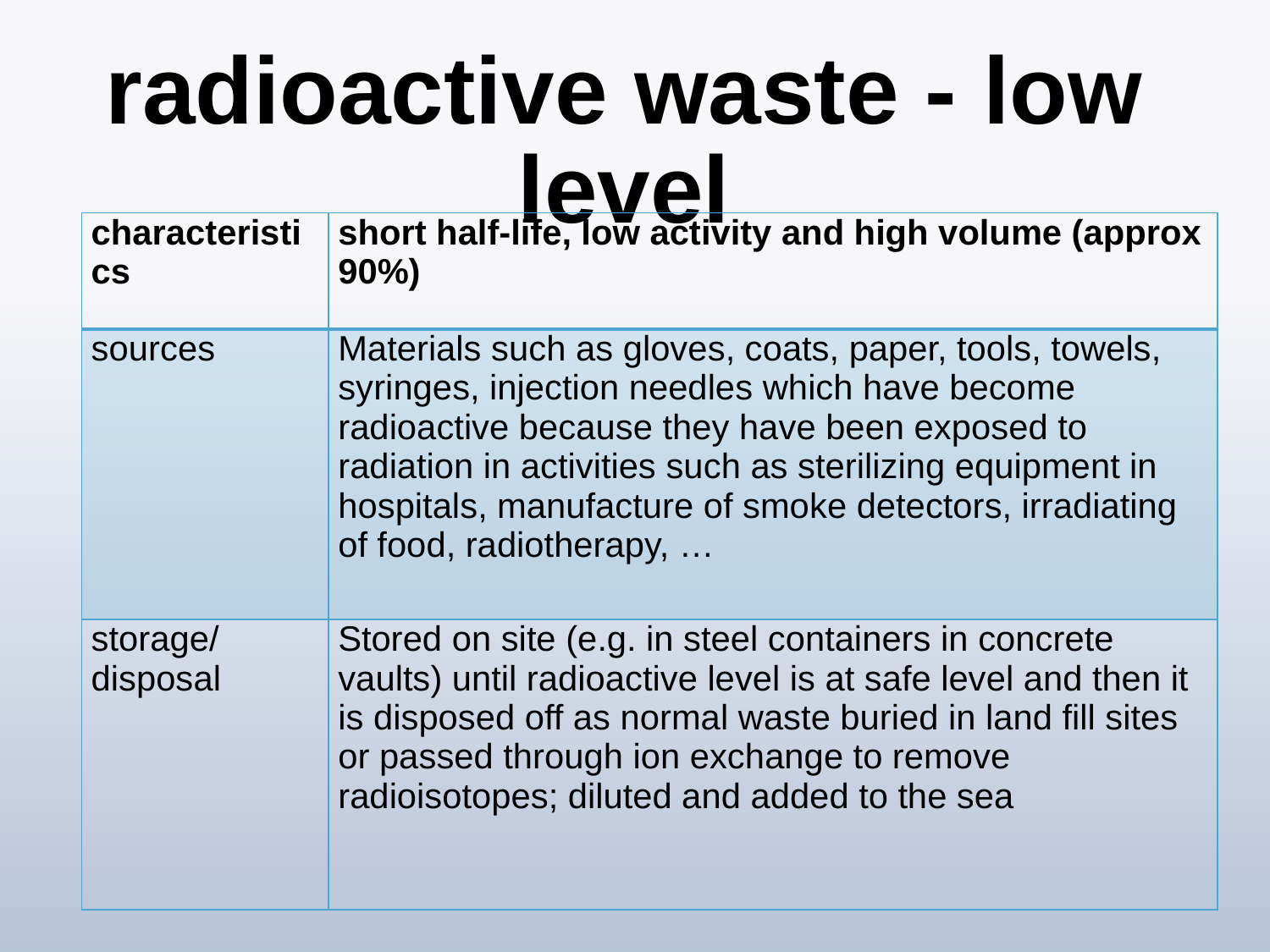

# radioactive waste - low level
| characteristics | short half-life, low activity and high volume (approx 90%) |
| --- | --- |
| sources | Materials such as gloves, coats, paper, tools, towels, syringes, injection needles which have become radioactive because they have been exposed to radiation in activities such as sterilizing equipment in hospitals, manufacture of smoke detectors, irradiating of food, radiotherapy, … |
| storage/disposal | Stored on site (e.g. in steel containers in concrete vaults) until radioactive level is at safe level and then it is disposed off as normal waste buried in land fill sites or passed through ion exchange to remove radioisotopes; diluted and added to the sea |